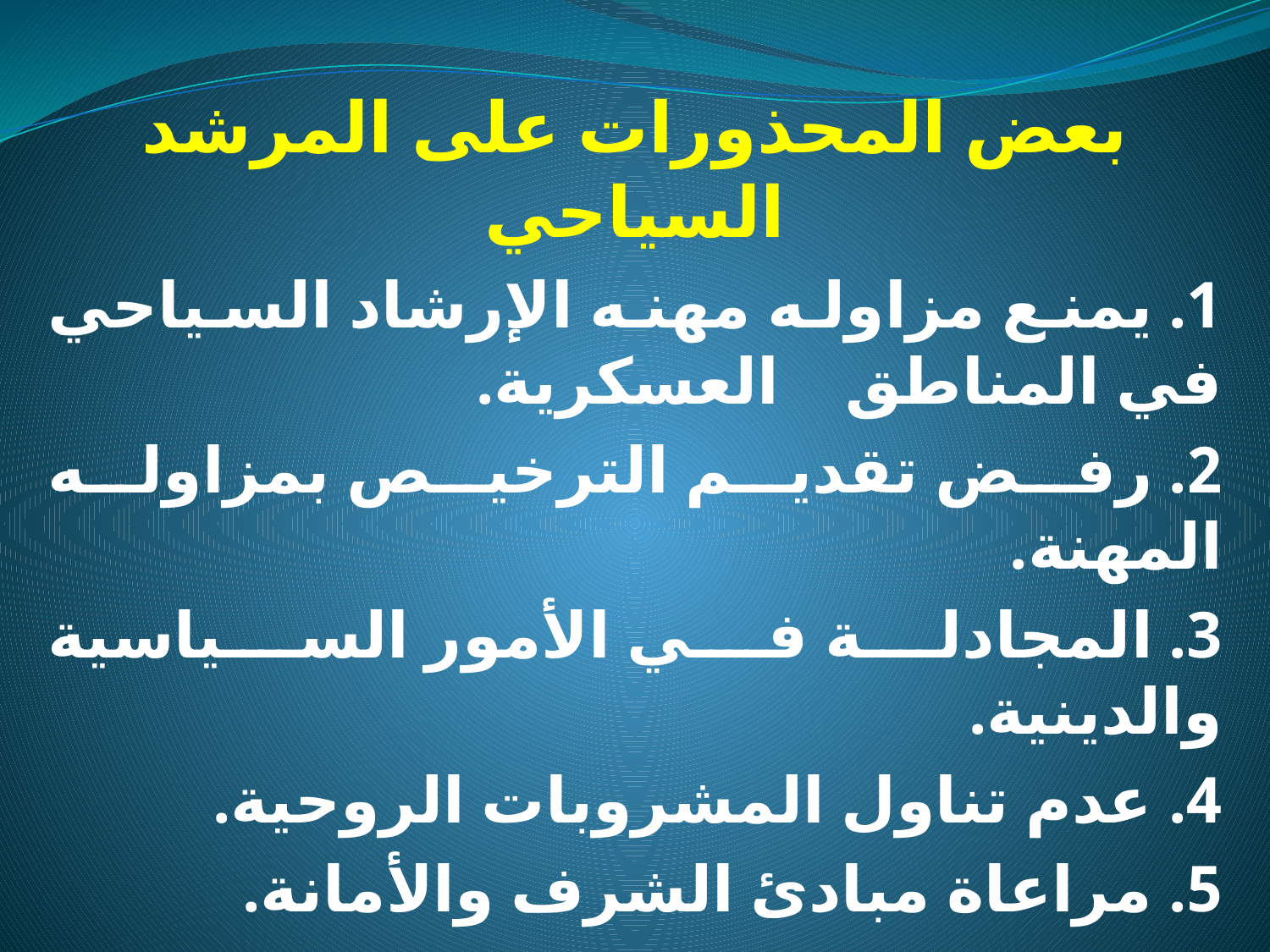

بعض المحذورات على المرشد السياحي
1. يمنع مزاوله مهنه الإرشاد السياحي في المناطق    العسكرية.
2. رفض تقديم الترخيص بمزاوله المهنة.
3. المجادلة في الأمور السياسية والدينية.
4. عدم تناول المشروبات الروحية.
5. مراعاة مبادئ الشرف والأمانة.